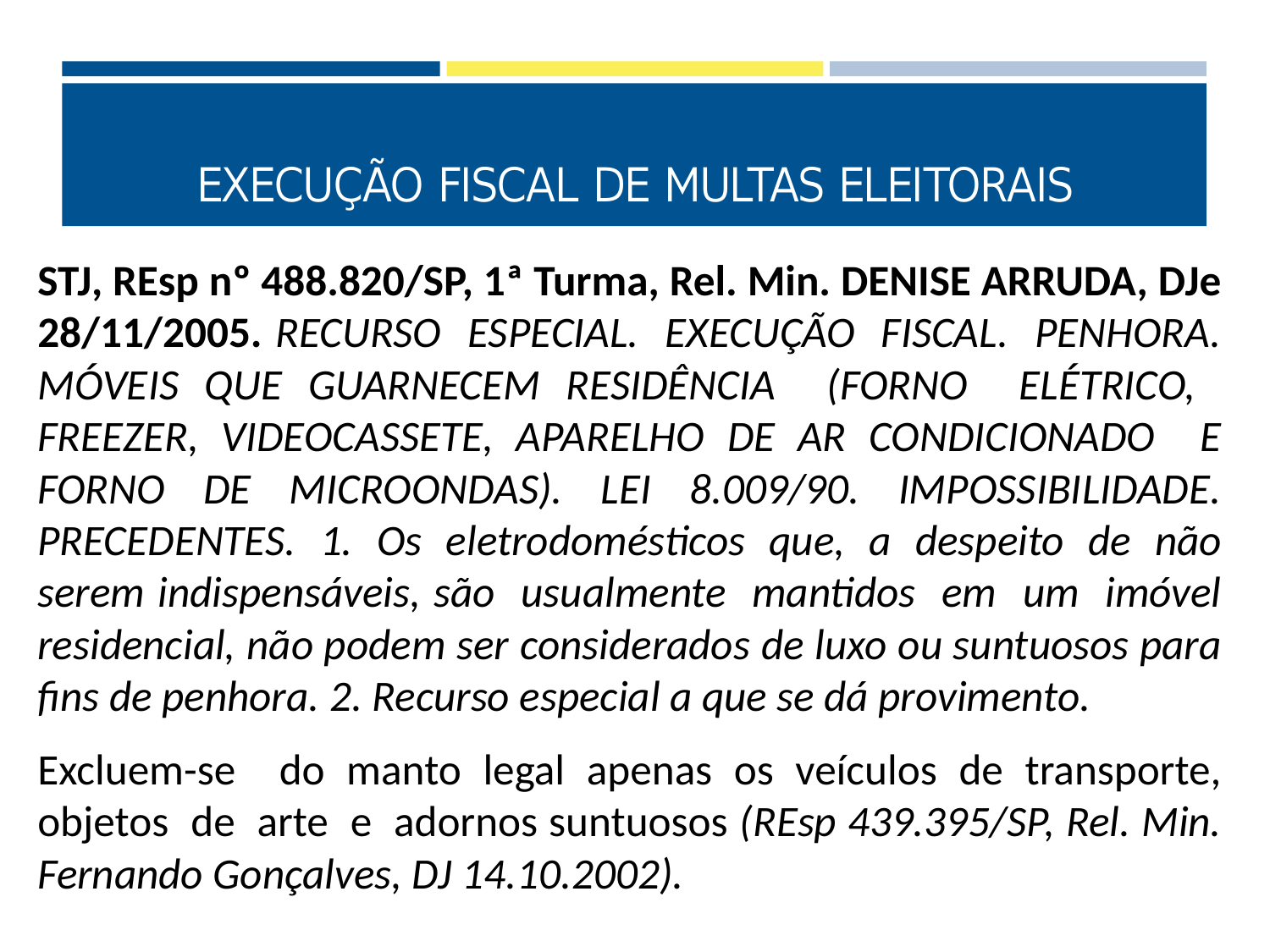

# EXECUÇÃO FISCAL DE MULTAS ELEITORAIS
STJ, REsp nº 488.820/SP, 1ª Turma, Rel. Min. DENISE ARRUDA, DJe 28/11/2005. RECURSO  ESPECIAL.  EXECUÇÃO  FISCAL.  PENHORA. MÓVEIS QUE GUARNECEM RESIDÊNCIA  (FORNO  ELÉTRICO,  FREEZER, VIDEOCASSETE, APARELHO DE AR CONDICIONADO  E FORNO DE MICROONDAS). LEI 8.009/90. IMPOSSIBILIDADE. PRECEDENTES. 1. Os eletrodomésticos que, a despeito de não serem indispensáveis, são  usualmente  mantidos  em  um  imóvel residencial, não podem ser considerados de luxo ou suntuosos para fins de penhora. 2. Recurso especial a que se dá provimento.
Excluem-se  do manto legal apenas os veículos de transporte, objetos  de  arte  e  adornos suntuosos (REsp 439.395/SP, Rel. Min. Fernando Gonçalves, DJ 14.10.2002).